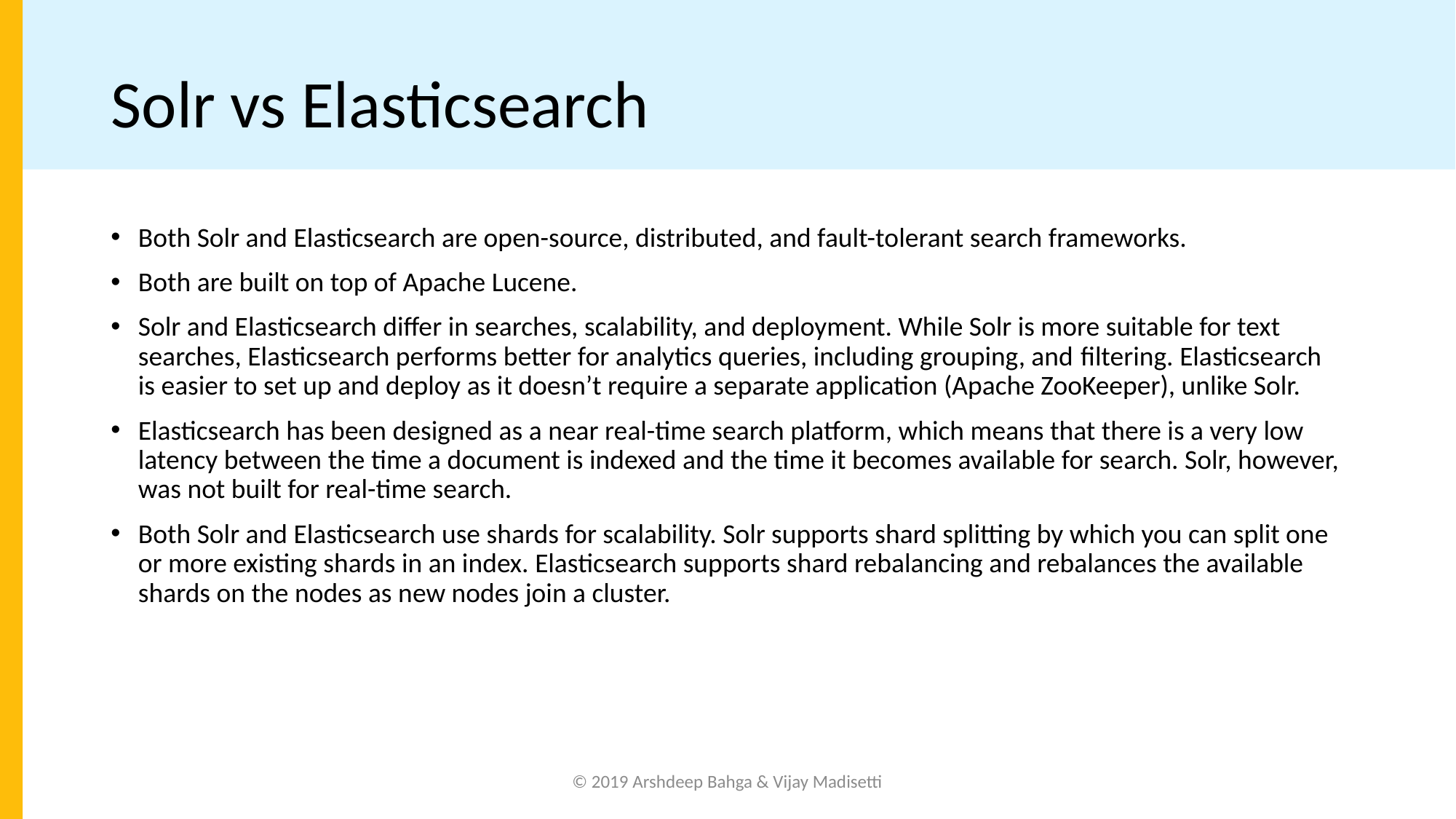

# Solr vs Elasticsearch
Both Solr and Elasticsearch are open-source, distributed, and fault-tolerant search frameworks.
Both are built on top of Apache Lucene.
Solr and Elasticsearch differ in searches, scalability, and deployment. While Solr is more suitable for text searches, Elasticsearch performs better for analytics queries, including grouping, and filtering. Elasticsearch is easier to set up and deploy as it doesn’t require a separate application (Apache ZooKeeper), unlike Solr.
Elasticsearch has been designed as a near real-time search platform, which means that there is a very low latency between the time a document is indexed and the time it becomes available for search. Solr, however, was not built for real-time search.
Both Solr and Elasticsearch use shards for scalability. Solr supports shard splitting by which you can split one or more existing shards in an index. Elasticsearch supports shard rebalancing and rebalances the available shards on the nodes as new nodes join a cluster.
© 2019 Arshdeep Bahga & Vijay Madisetti